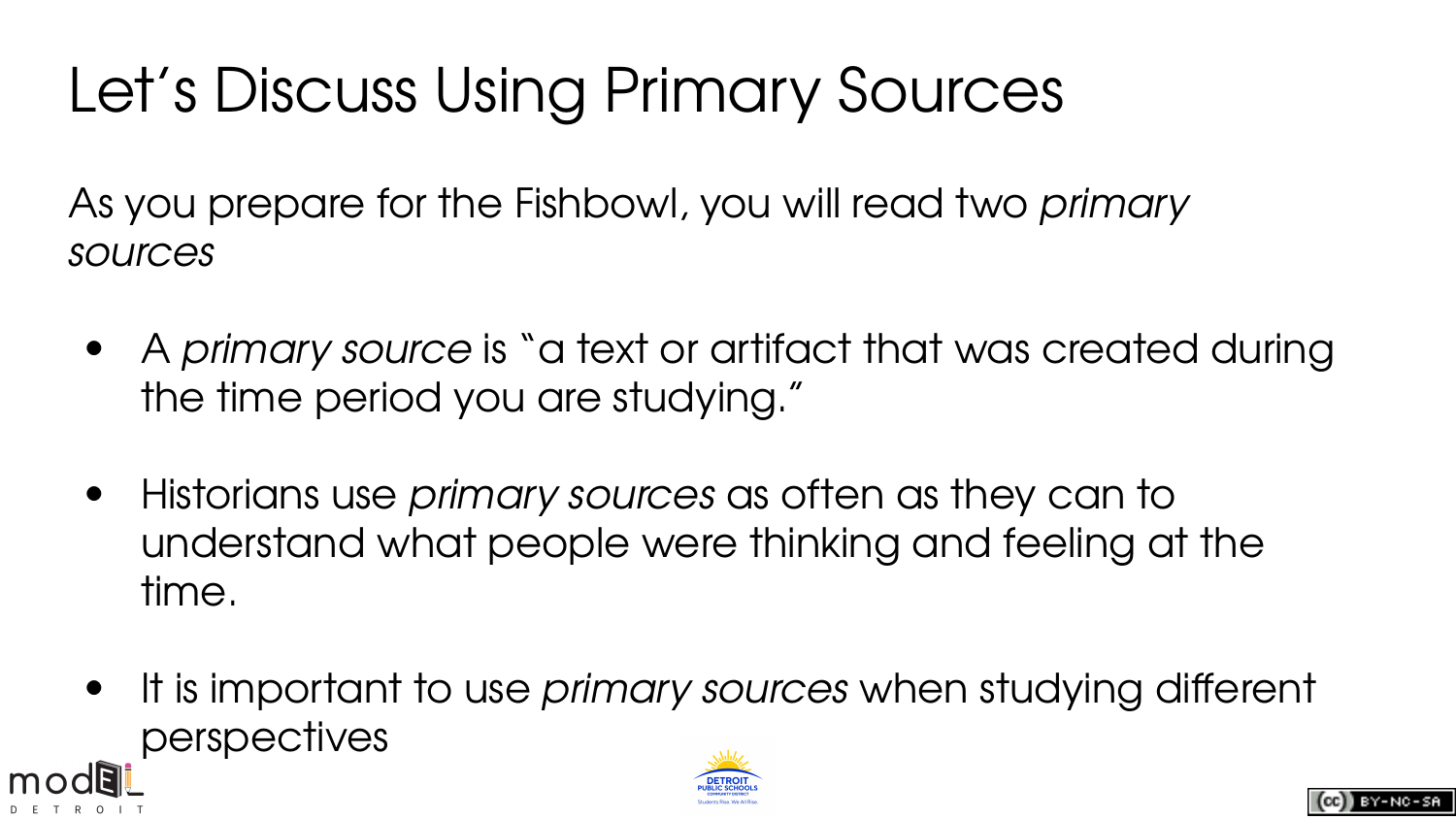

# Let’s Discuss Using Primary Sources
As you prepare for the Fishbowl, you will read two primary sources

A primary source is “a text or artifact that was created during the time period you are studying.”

Historians use primary sources as often as they can to understand what people were thinking and feeling at the time.
It is important to use primary sources when studying different perspectives